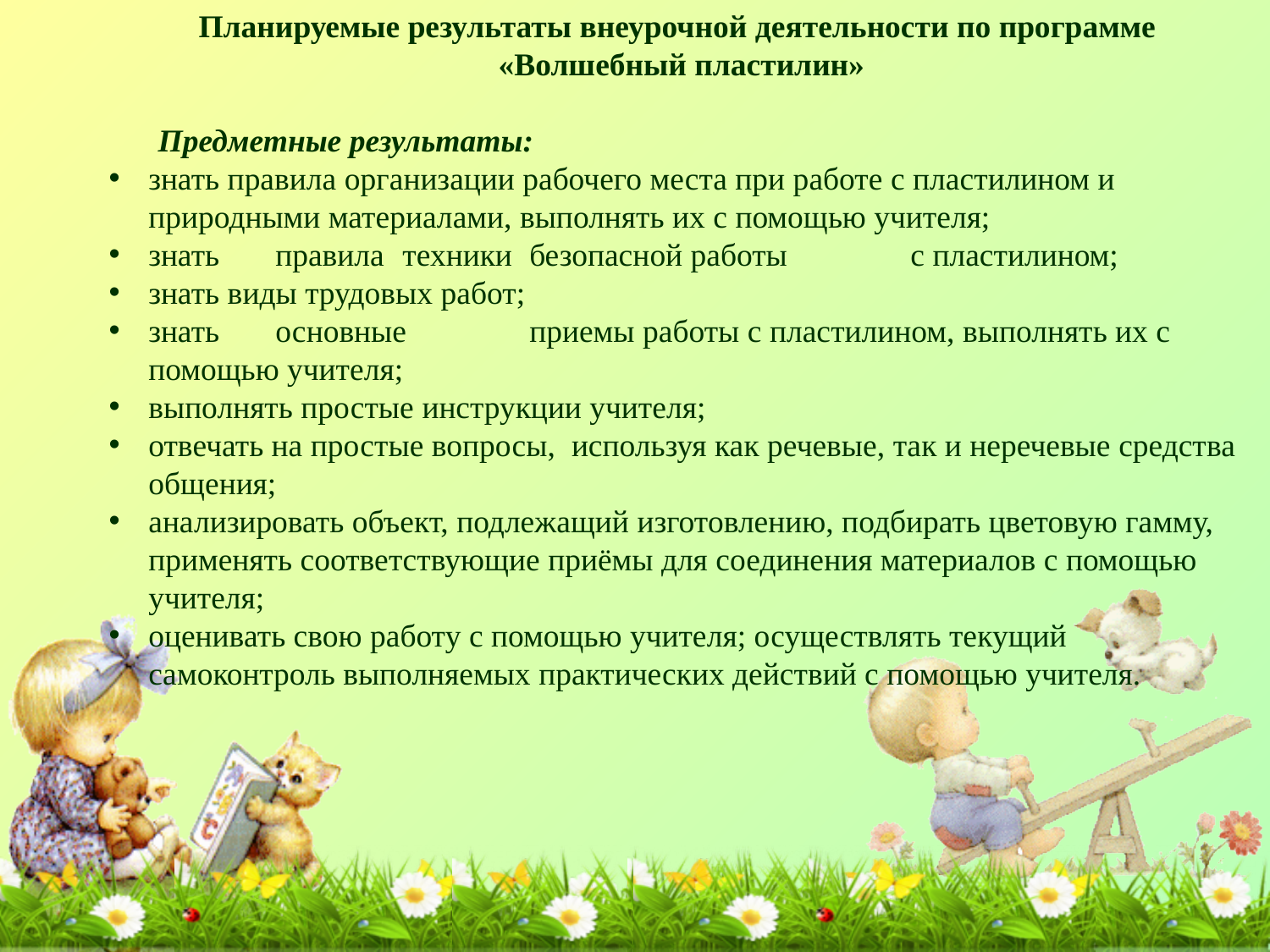

Планируемые результаты внеурочной деятельности по программе
«Волшебный пластилин»

      Предметные результаты:
знать правила организации рабочего места при работе с пластилином и природными материалами, выполнять их с помощью учителя;
знать	правила	техники	безопасной работы	с пластилином;
знать виды трудовых работ;
знать	основные	приемы работы с пластилином, выполнять их с помощью учителя;
выполнять простые инструкции учителя;
отвечать на простые вопросы,  используя как речевые, так и неречевые средства общения;
анализировать объект, подлежащий изготовлению, подбирать цветовую гамму, применять соответствующие приёмы для соединения материалов с помощью учителя;
оценивать свою работу с помощью учителя; осуществлять текущий самоконтроль выполняемых практических действий с помощью учителя.